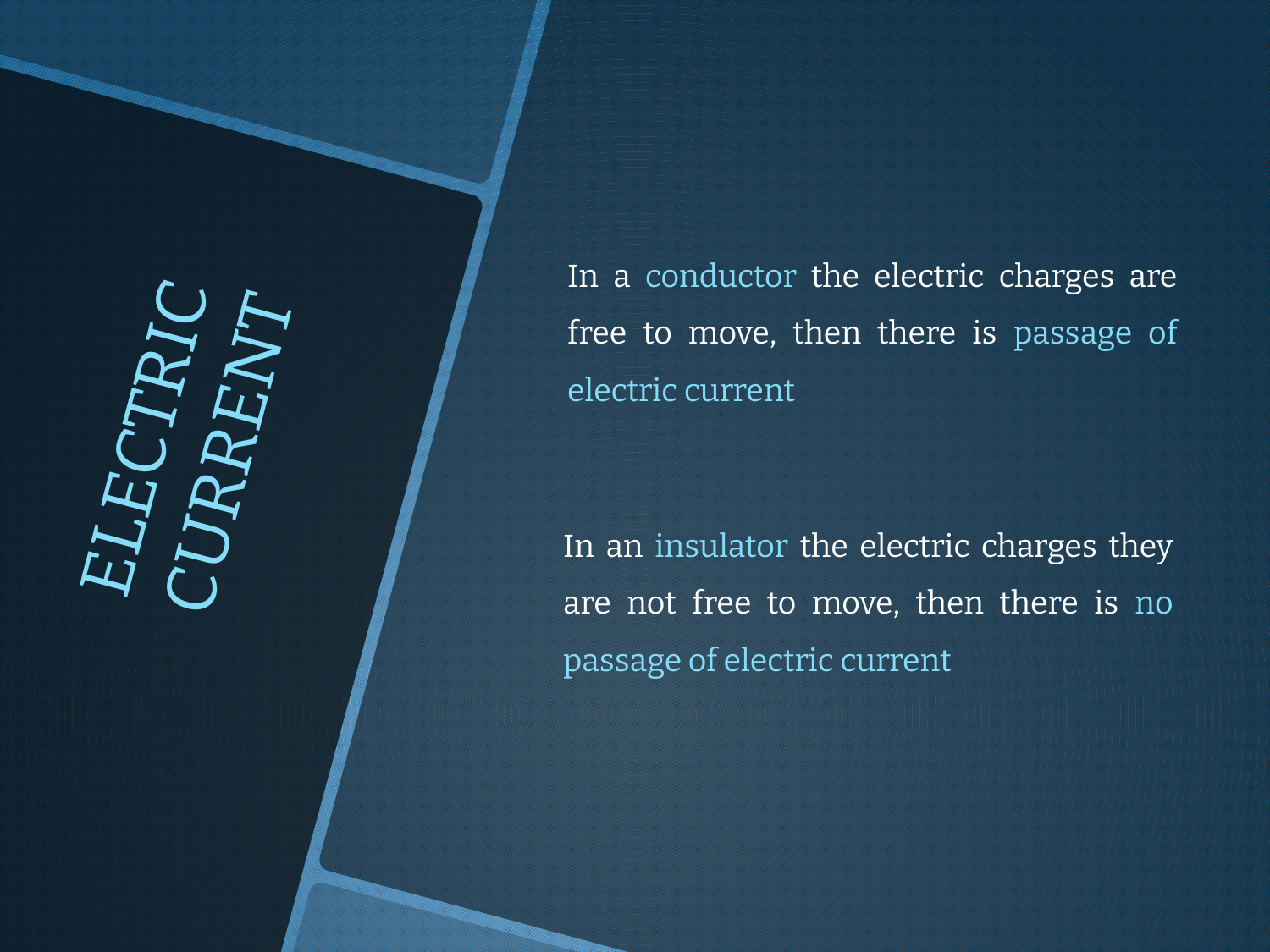

In a conductor the electric charges are free to move, then there is passage of electric current
# ELECTRIC CURRENT
In an insulator the electric charges they are not free to move, then there is no passage of electric current